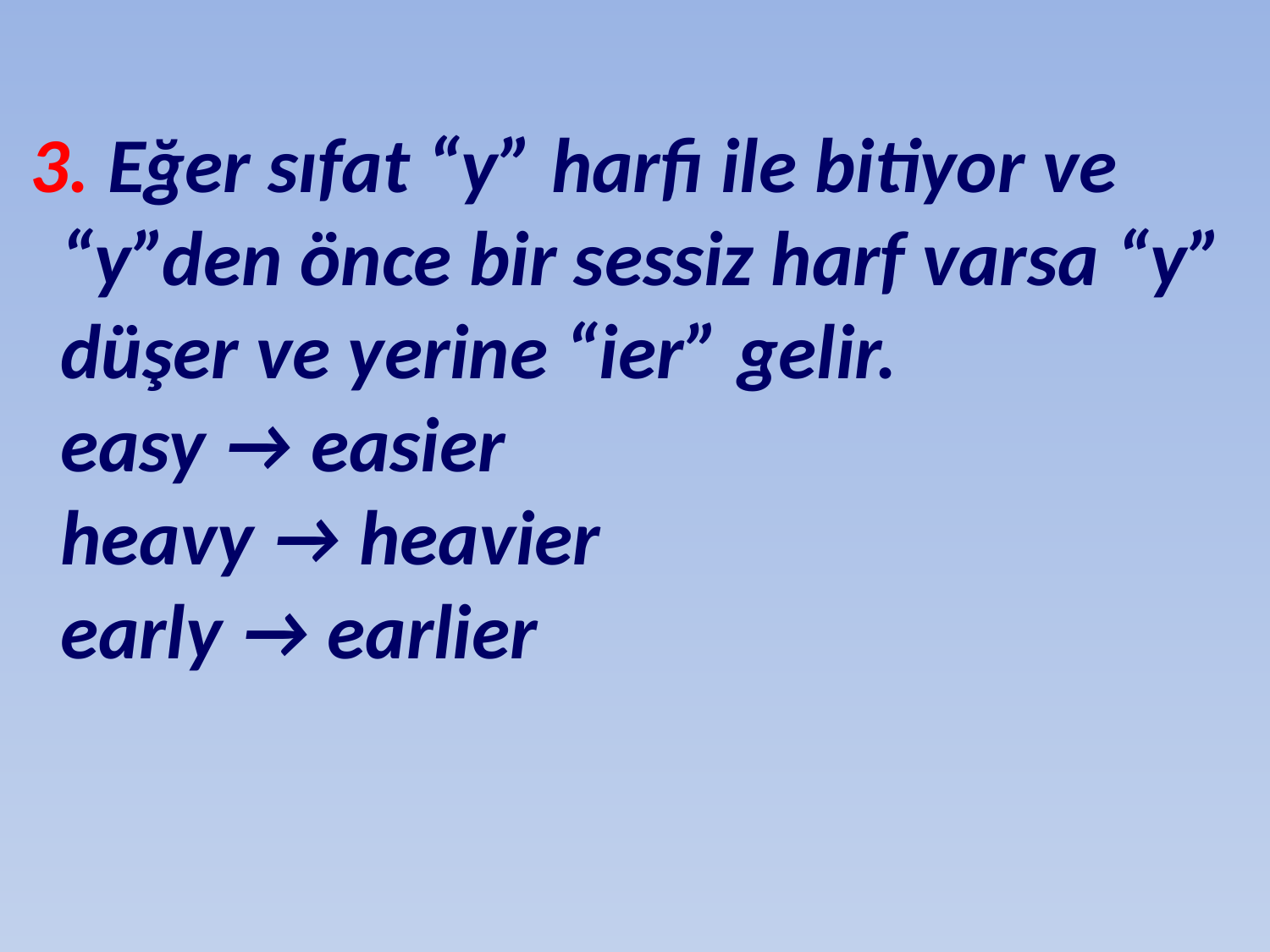

3. Eğer sıfat “y” harfi ile bitiyor ve “y”den önce bir sessiz harf varsa “y” düşer ve yerine “ier” gelir.
easy → easier
heavy → heavier
early → earlier